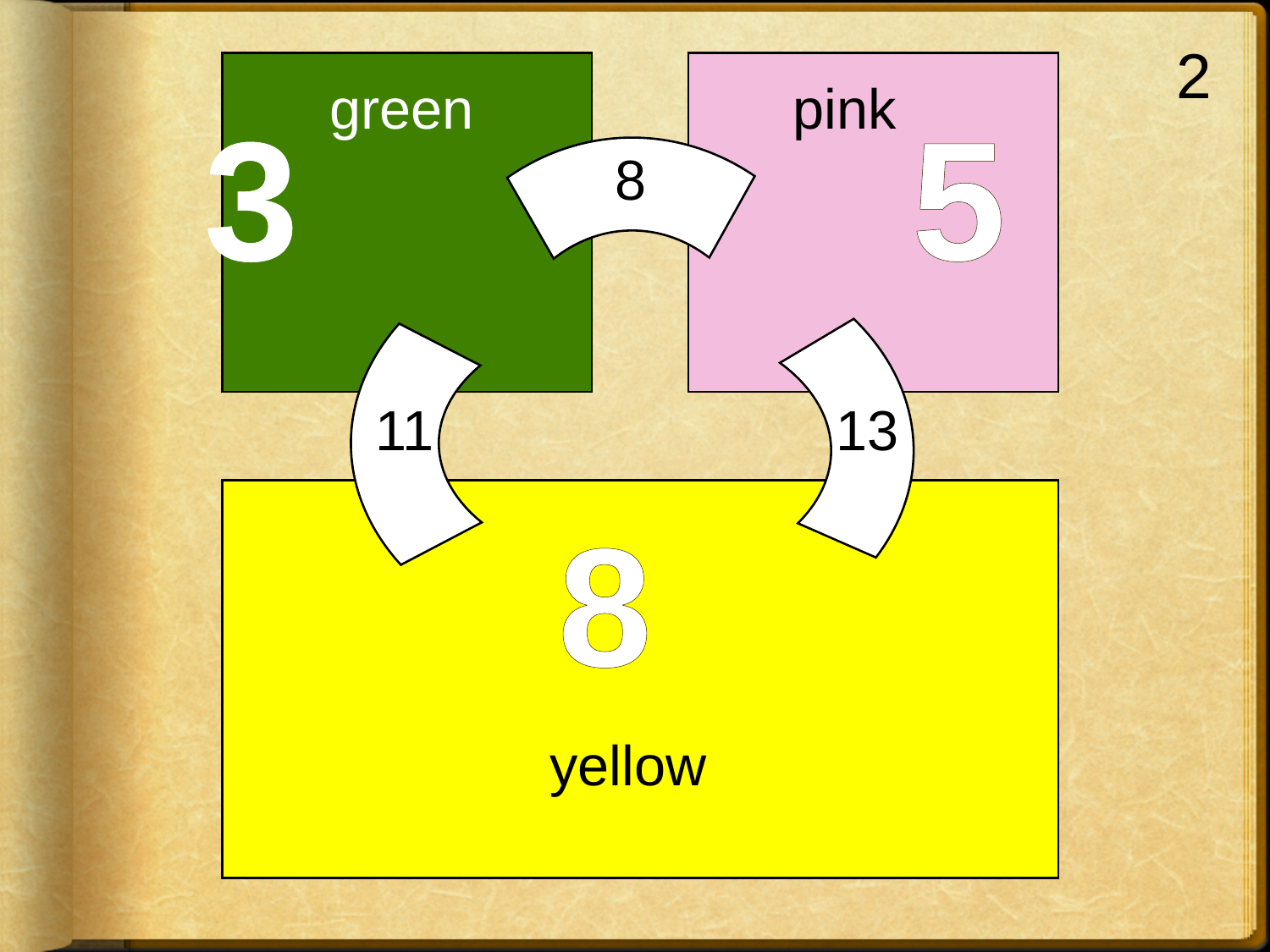

2

green
pink
 8

 11

   13

yellow
           5

8